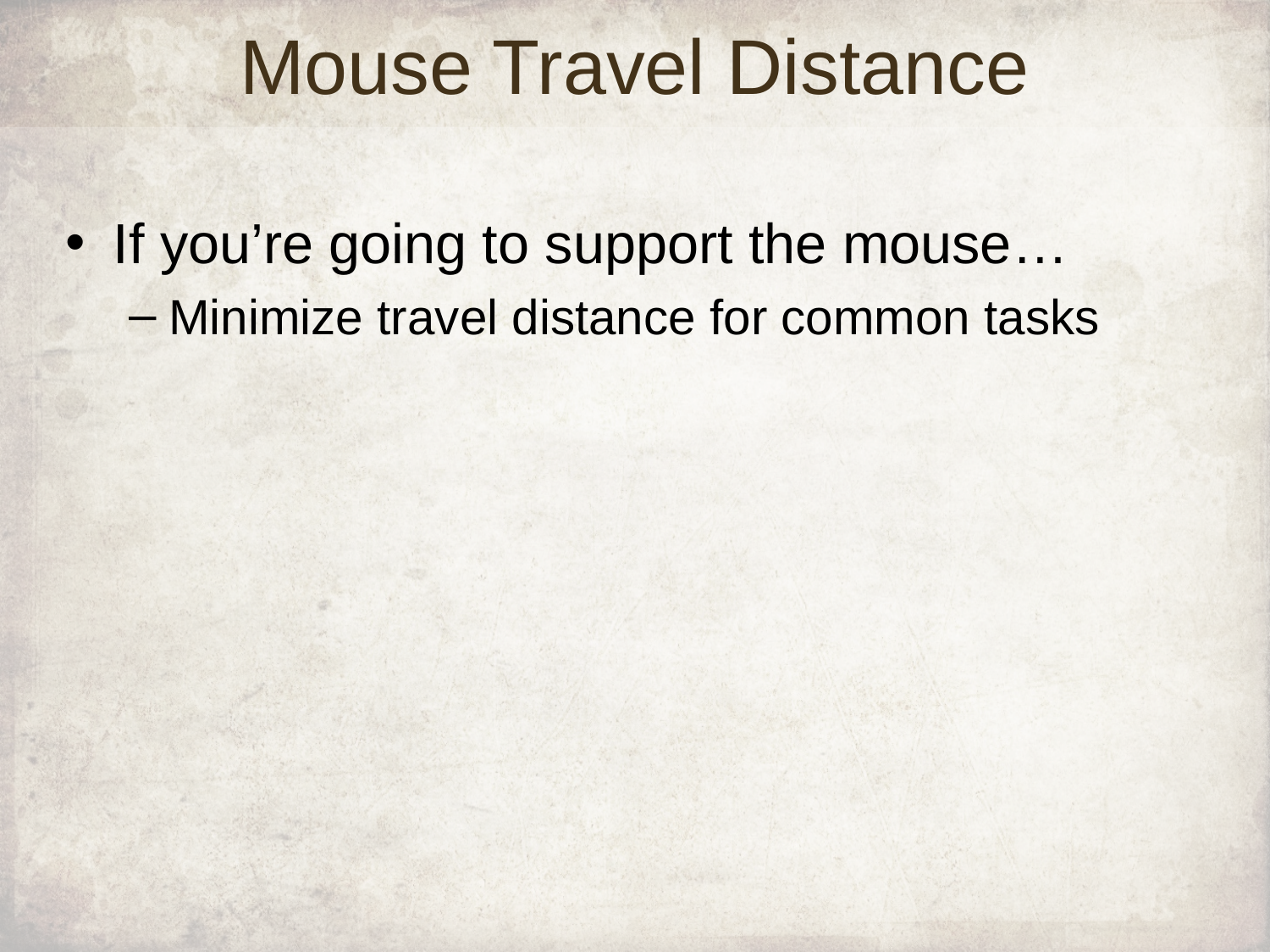

# Mouse Travel Distance
If you’re going to support the mouse…
Minimize travel distance for common tasks